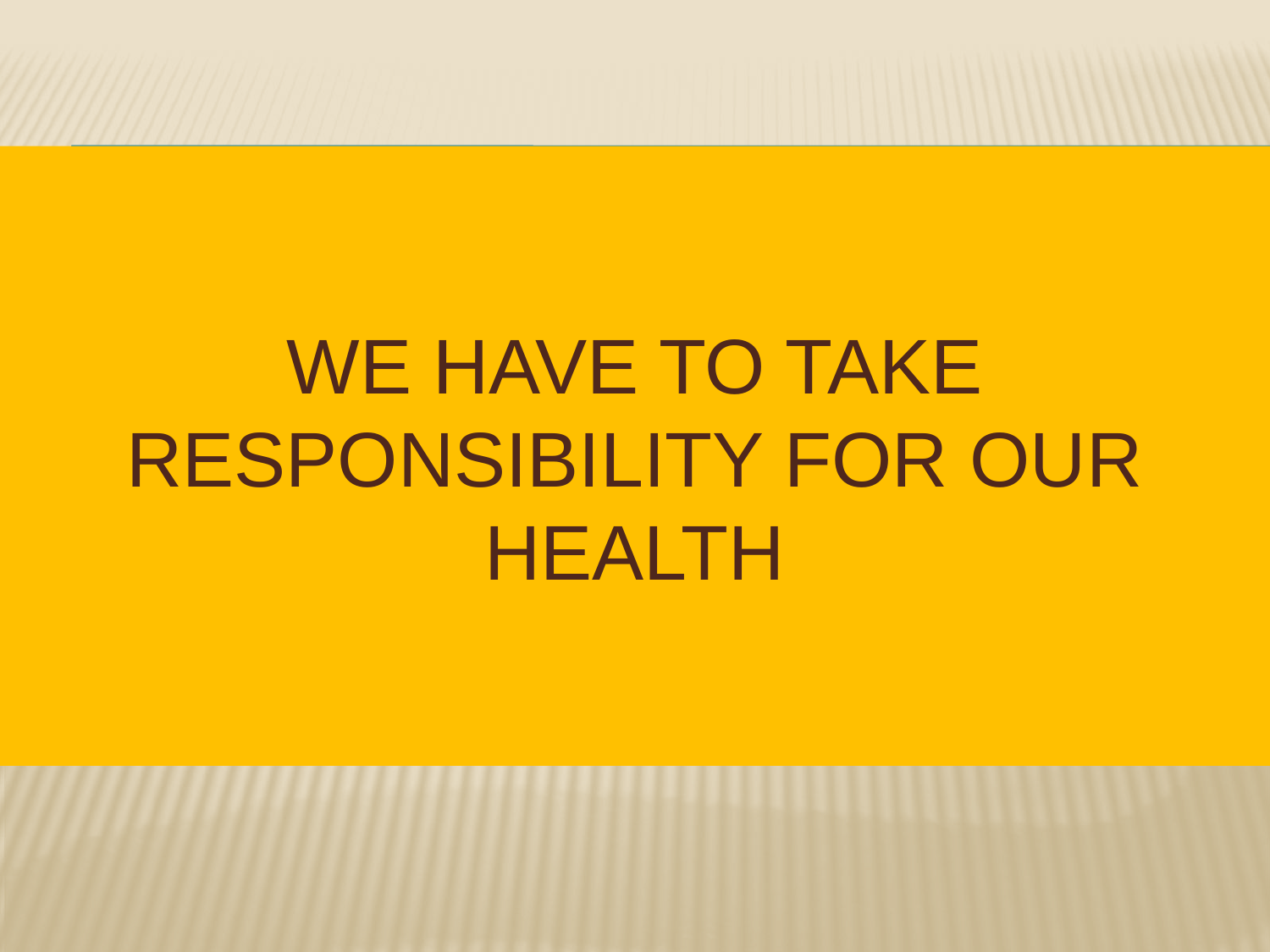

# We have to take responsibility for our health